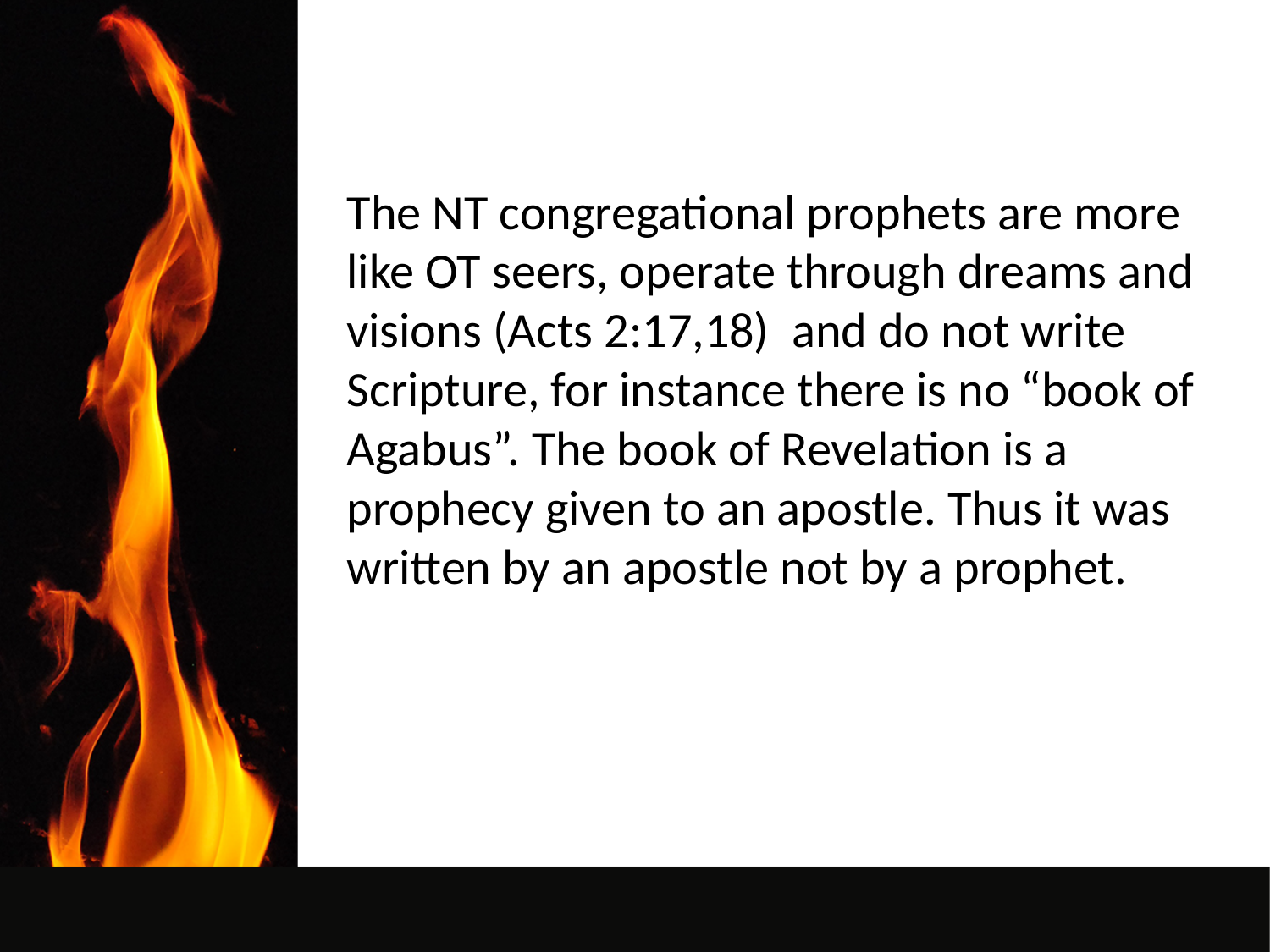

The NT congregational prophets are more like OT seers, operate through dreams and visions (Acts 2:17,18)  and do not write Scripture, for instance there is no “book of Agabus”. The book of Revelation is a prophecy given to an apostle. Thus it was written by an apostle not by a prophet.